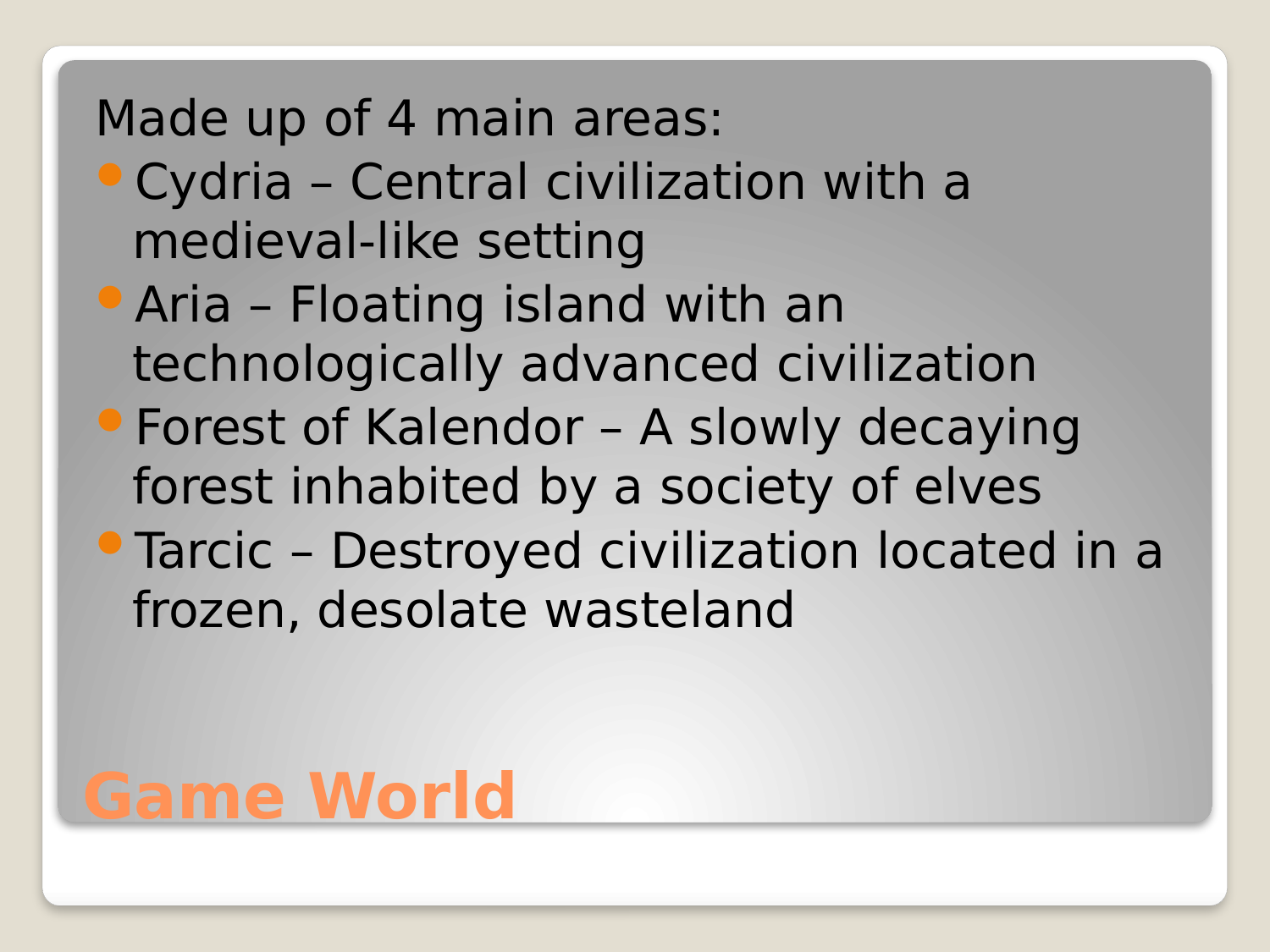

Made up of 4 main areas:
Cydria – Central civilization with a medieval-like setting
Aria – Floating island with an technologically advanced civilization
Forest of Kalendor – A slowly decaying forest inhabited by a society of elves
Tarcic – Destroyed civilization located in a frozen, desolate wasteland

# Game World